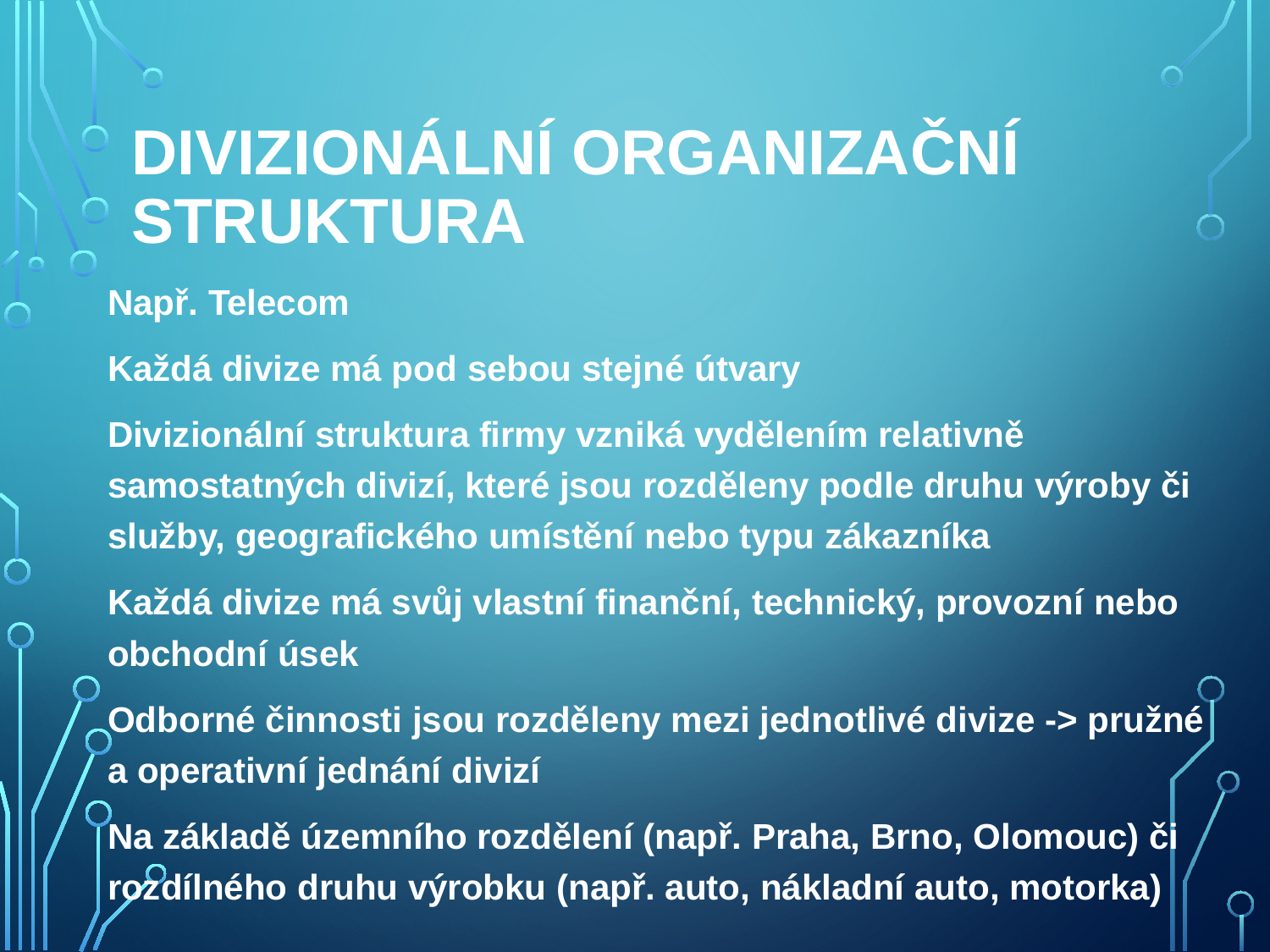

# Divizionální organizační struktura
Např. Telecom
Každá divize má pod sebou stejné útvary
Divizionální struktura firmy vzniká vydělením relativně samostatných divizí, které jsou rozděleny podle druhu výroby či služby, geografického umístění nebo typu zákazníka
Každá divize má svůj vlastní finanční, technický, provozní nebo obchodní úsek
Odborné činnosti jsou rozděleny mezi jednotlivé divize -> pružné
a operativní jednání divizí
Na základě územního rozdělení (např. Praha, Brno, Olomouc) či rozdílného druhu výrobku (např. auto, nákladní auto, motorka)